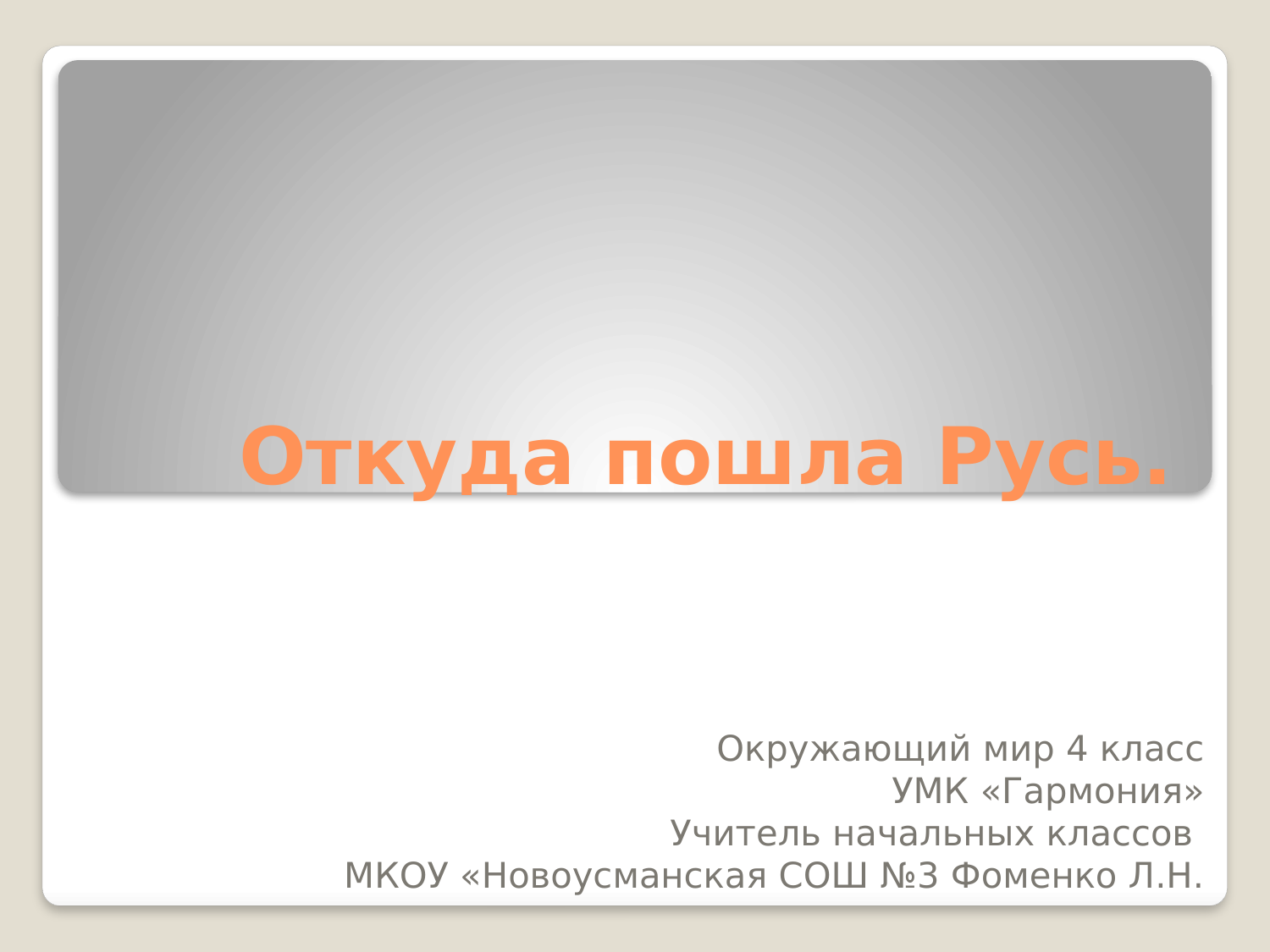

# Откуда пошла Русь.
Окружающий мир 4 класс
УМК «Гармония»
Учитель начальных классов
МКОУ «Новоусманская СОШ №3 Фоменко Л.Н.